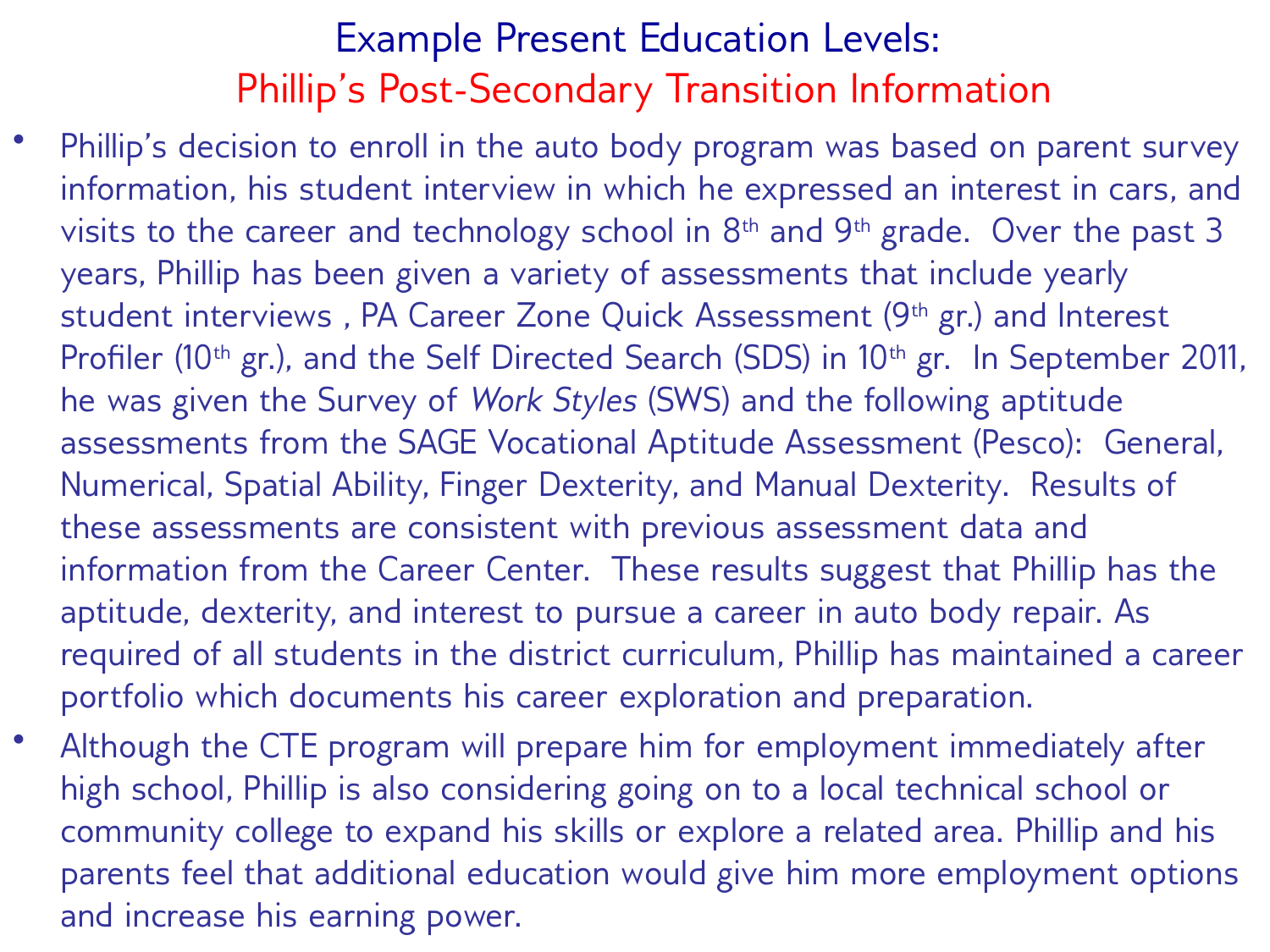

# Example Present Education Levels: Phillip’s Post-Secondary Transition Information
Phillip’s decision to enroll in the auto body program was based on parent survey information, his student interview in which he expressed an interest in cars, and visits to the career and technology school in 8th and 9th grade.  Over the past 3 years, Phillip has been given a variety of assessments that include yearly  student interviews , PA Career Zone Quick Assessment (9th gr.) and Interest Profiler (10th gr.), and the Self Directed Search (SDS) in 10th gr.  In September 2011, he was given the Survey of Work Styles (SWS) and the following aptitude assessments from the SAGE Vocational Aptitude Assessment (Pesco):  General, Numerical, Spatial Ability, Finger Dexterity, and Manual Dexterity.  Results of these assessments are consistent with previous assessment data and information from the Career Center.  These results suggest that Phillip has the aptitude, dexterity, and interest to pursue a career in auto body repair. As required of all students in the district curriculum, Phillip has maintained a career portfolio which documents his career exploration and preparation.
Although the CTE program will prepare him for employment immediately after high school, Phillip is also considering going on to a local technical school or community college to expand his skills or explore a related area. Phillip and his parents feel that additional education would give him more employment options and increase his earning power.